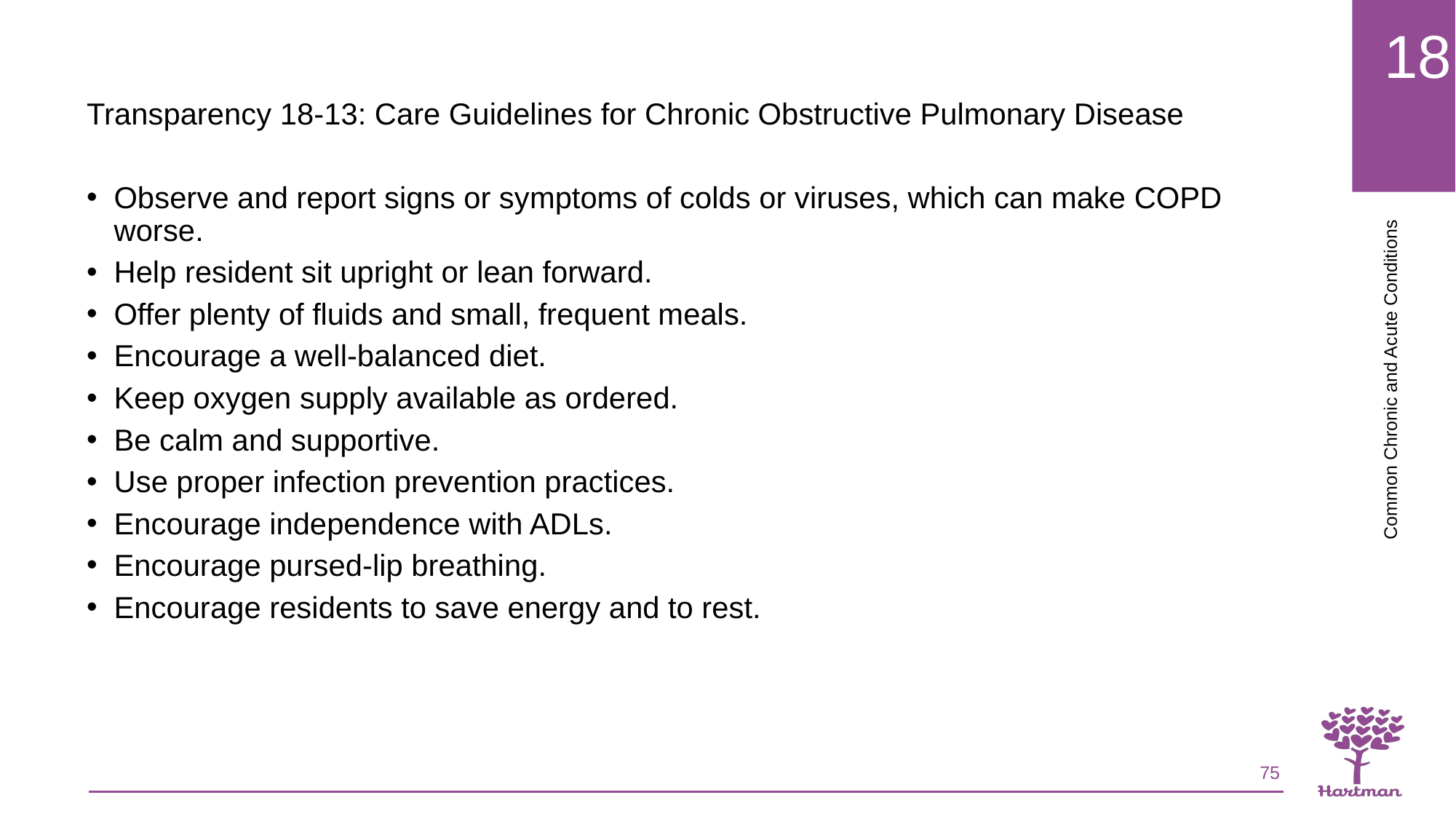

Transparency 18-13: Care Guidelines for Chronic Obstructive Pulmonary Disease

Observe and report signs or symptoms of colds or viruses, which can make COPD worse.
Help resident sit upright or lean forward.
Offer plenty of fluids and small, frequent meals.
Encourage a well-balanced diet.
Keep oxygen supply available as ordered.
Be calm and supportive.
Use proper infection prevention practices.
Encourage independence with ADLs.
Encourage pursed-lip breathing.
Encourage residents to save energy and to rest.

75